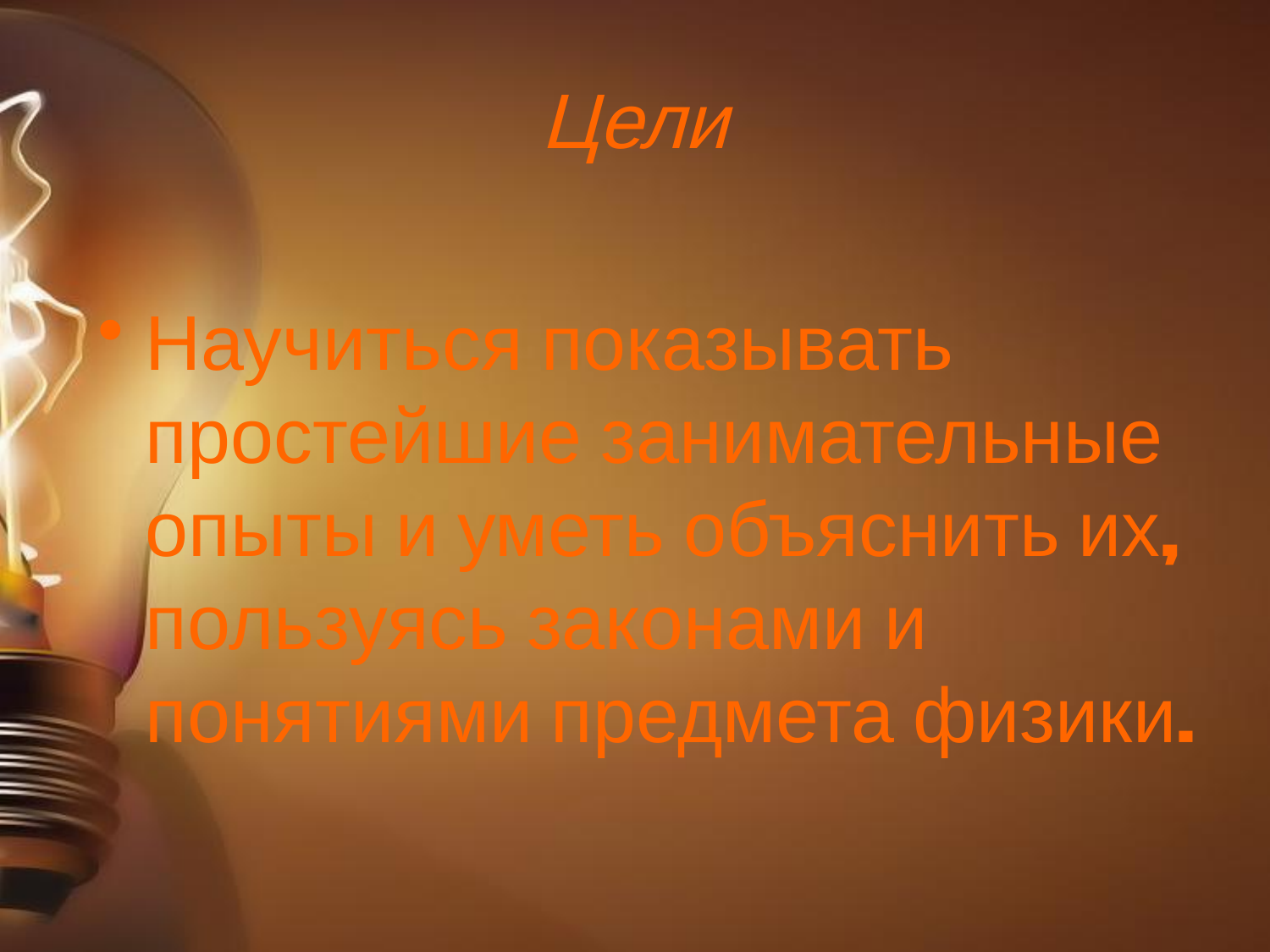

# Цели
Научиться показывать простейшие занимательные опыты и уметь объяснить их, пользуясь законами и понятиями предмета физики.